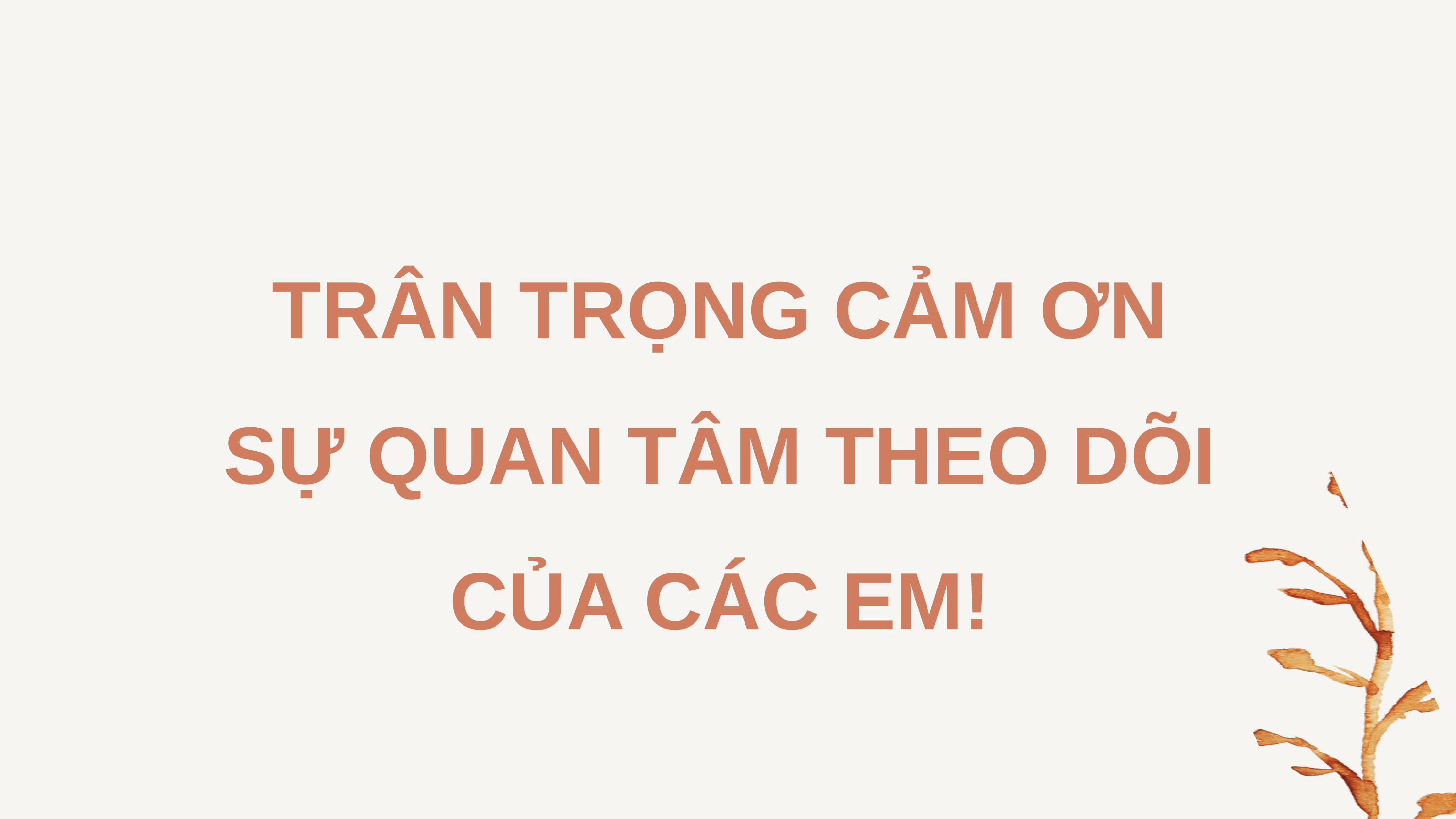

TRÂN TRỌNG CẢM ƠN SỰ QUAN TÂM THEO DÕI CỦA CÁC EM!